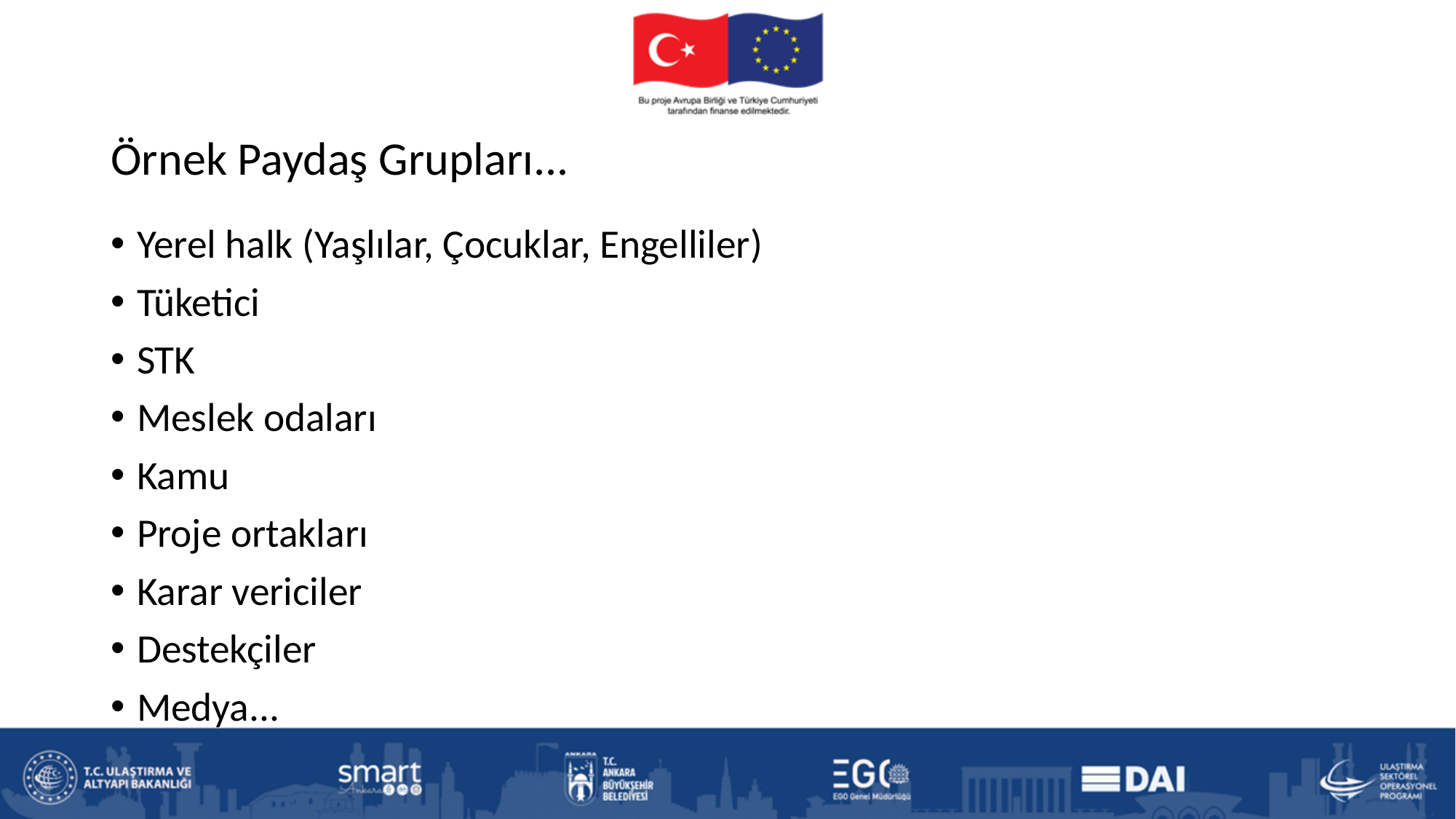

# Örnek Paydaş Grupları...
Yerel halk (Yaşlılar, Çocuklar, Engelliler)
Tüketici
STK
Meslek odaları
Kamu
Proje ortakları
Karar vericiler
Destekçiler
Medya...